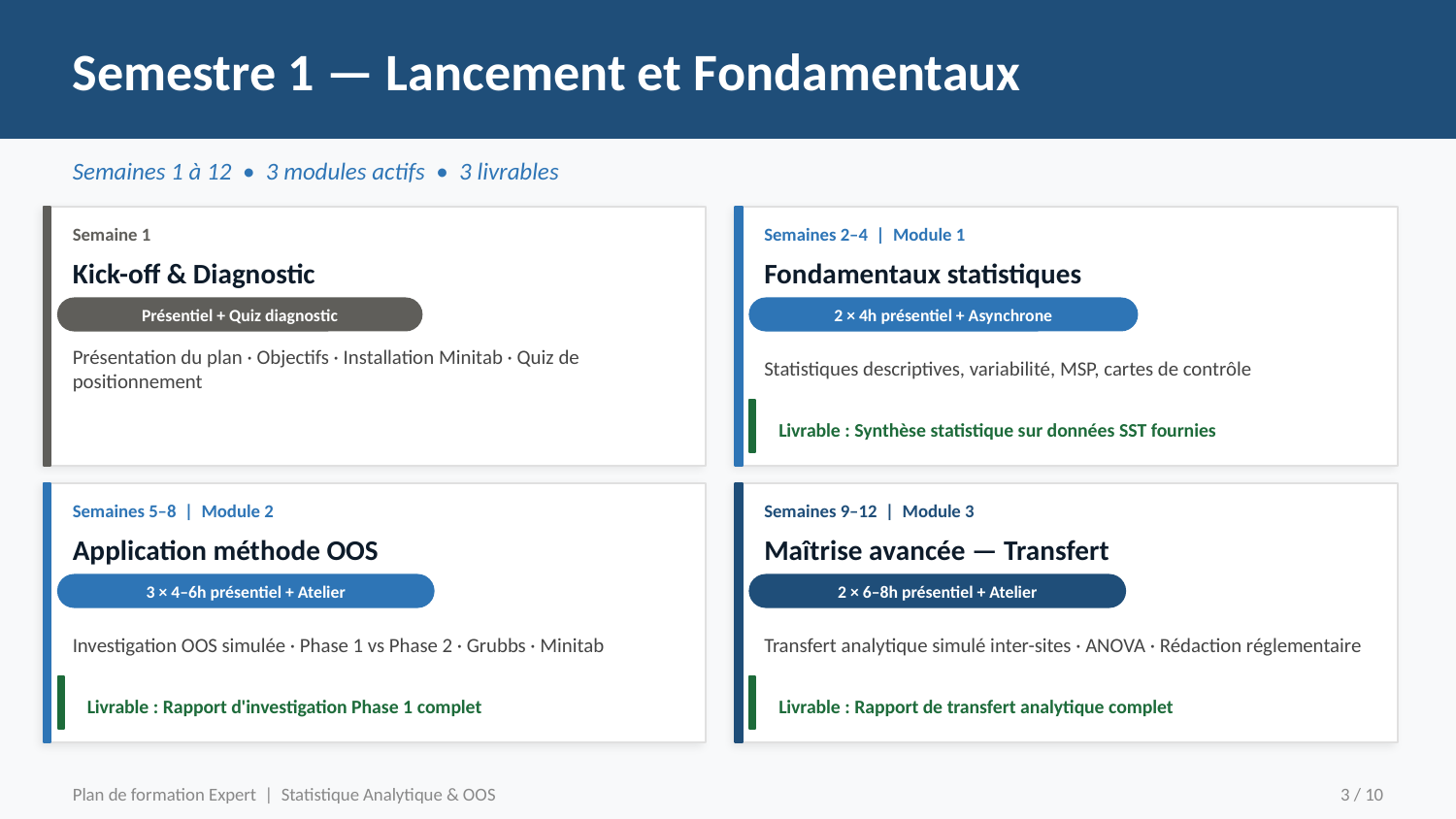

Semestre 1 — Lancement et Fondamentaux
Semaines 1 à 12  •  3 modules actifs  •  3 livrables

Semaine 1
Semaines 2–4  |  Module 1
Kick-off & Diagnostic
Fondamentaux statistiques

Présentiel + Quiz diagnostic

2 × 4h présentiel + Asynchrone
Présentation du plan · Objectifs · Installation Minitab · Quiz de positionnement
Statistiques descriptives, variabilité, MSP, cartes de contrôle

Livrable : Synthèse statistique sur données SST fournies

Semaines 5–8  |  Module 2
Semaines 9–12  |  Module 3
Application méthode OOS
Maîtrise avancée — Transfert

3 × 4–6h présentiel + Atelier

2 × 6–8h présentiel + Atelier
Investigation OOS simulée · Phase 1 vs Phase 2 · Grubbs · Minitab
Transfert analytique simulé inter-sites · ANOVA · Rédaction réglementaire

Livrable : Rapport d'investigation Phase 1 complet
Livrable : Rapport de transfert analytique complet
Plan de formation Expert  |  Statistique Analytique & OOS
3 / 10